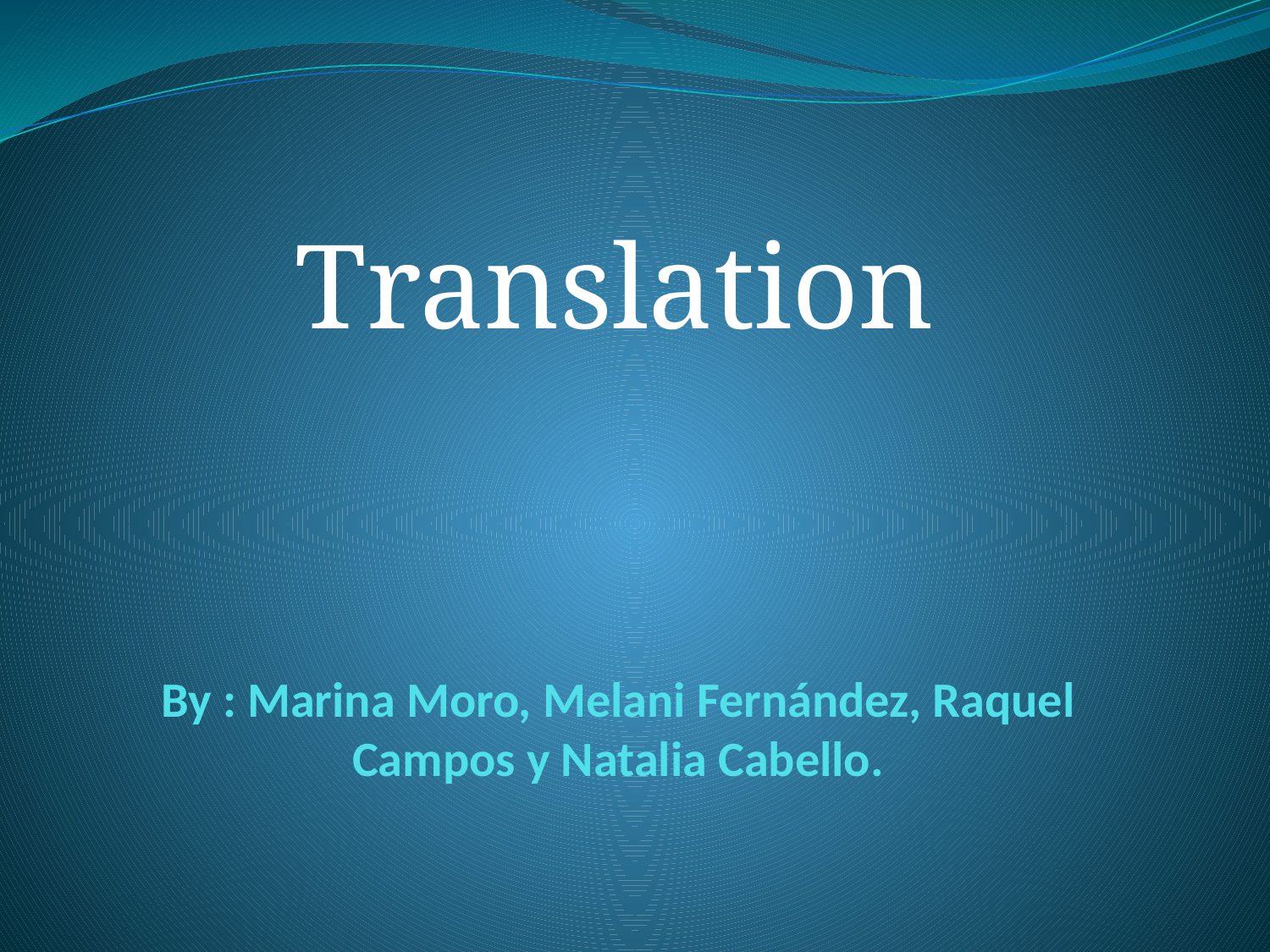

Translation
# By : Marina Moro, Melani Fernández, Raquel Campos y Natalia Cabello.